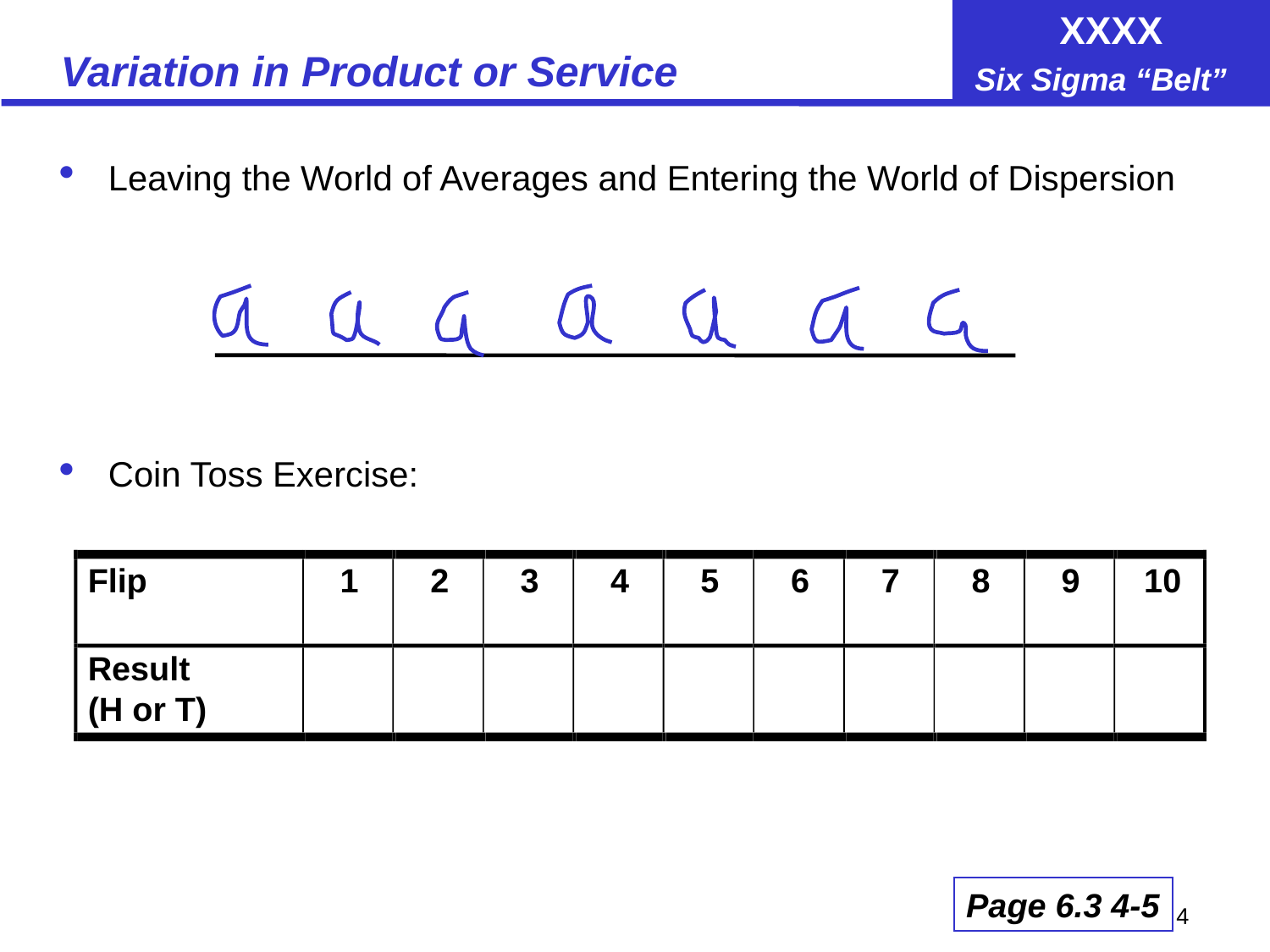

# Variation in Product or Service
Leaving the World of Averages and Entering the World of Dispersion

Coin Toss Exercise:

Flip

1

2

3

4

5

6

7

8

9

10

Result
(H or T)

Page 6.3 4-5